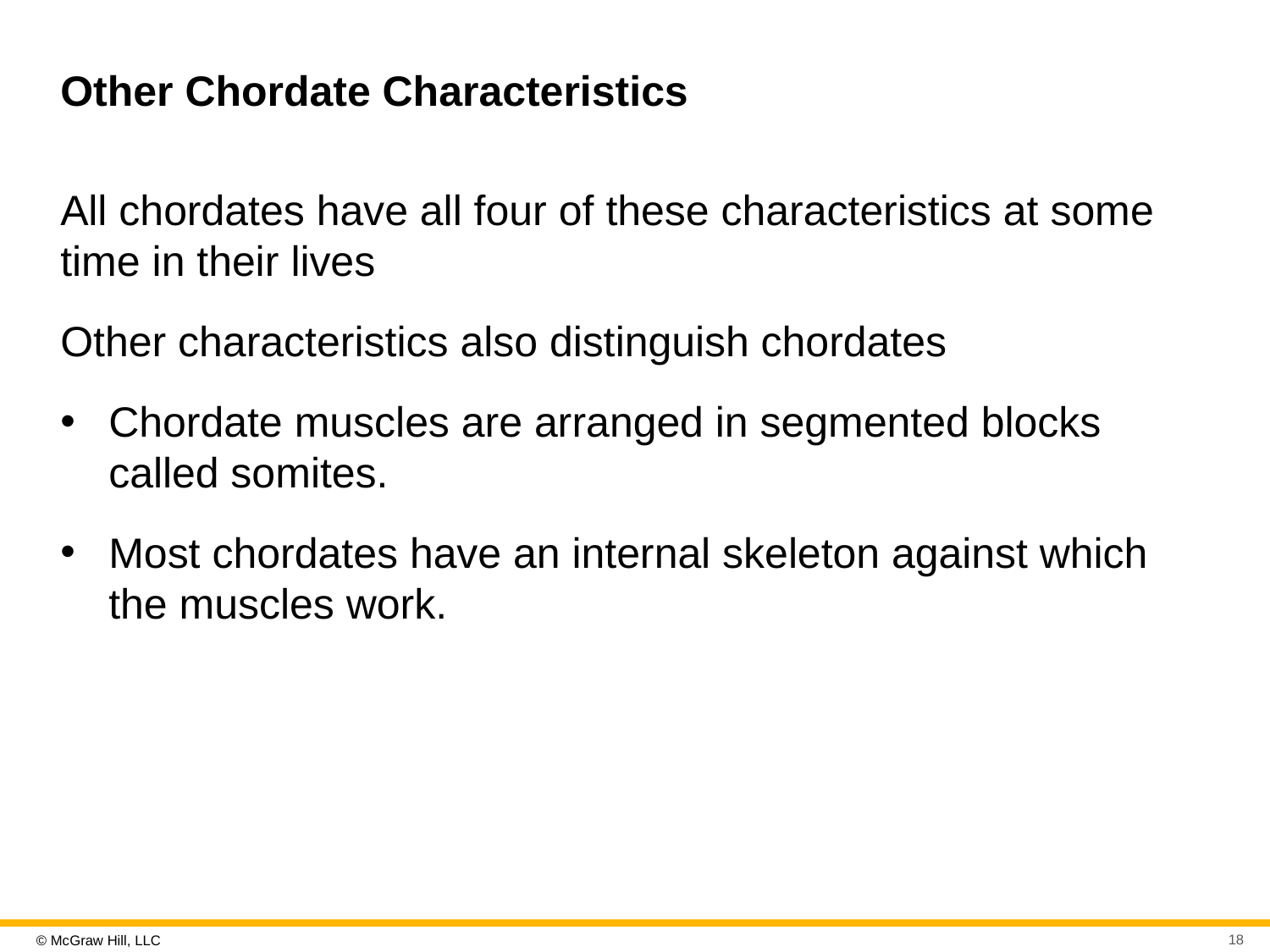

# Other Chordate Characteristics
All chordates have all four of these characteristics at some time in their lives
Other characteristics also distinguish chordates
Chordate muscles are arranged in segmented blocks called somites.
Most chordates have an internal skeleton against which the muscles work.
18